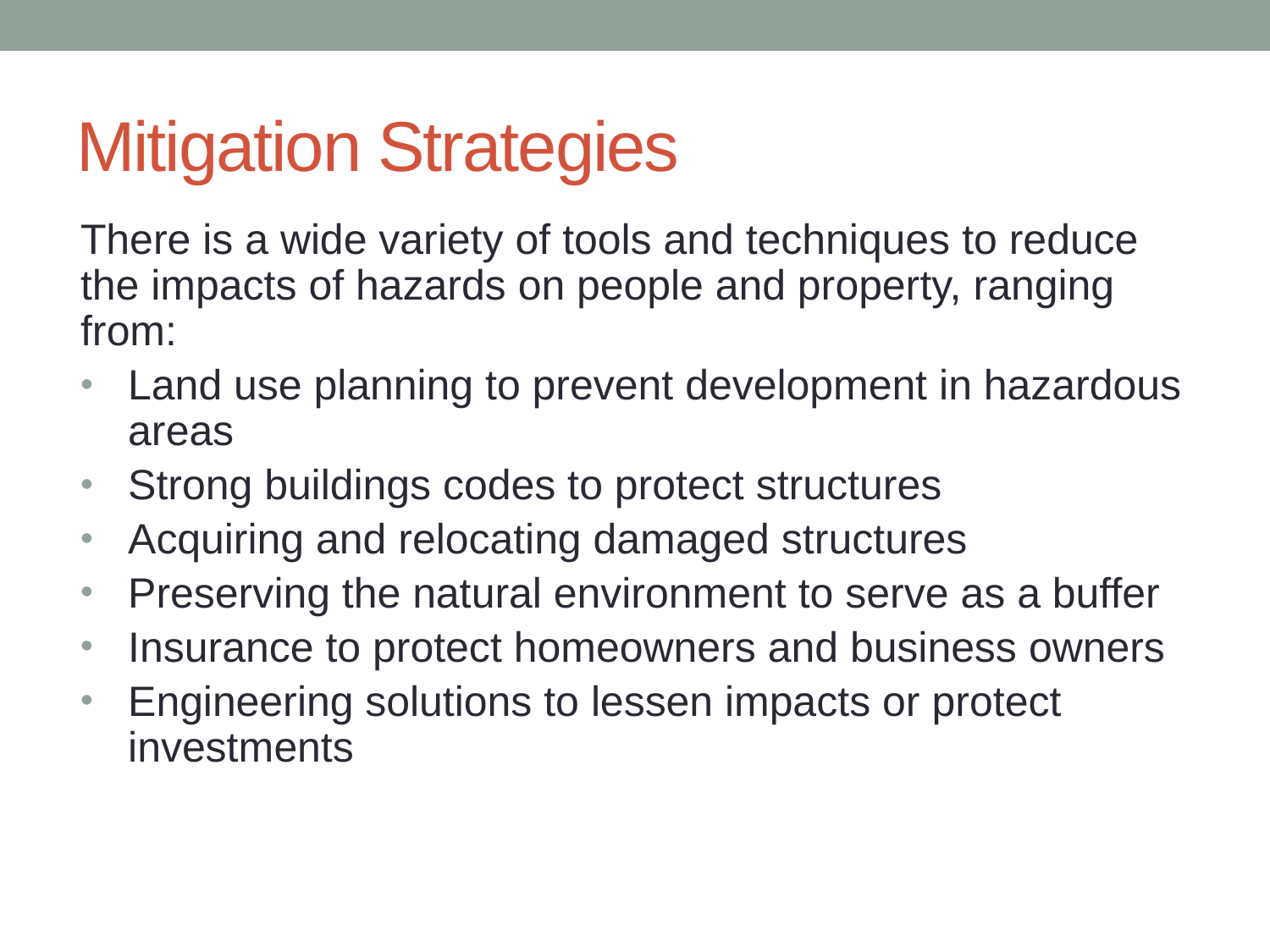

# Mitigation Strategies
There is a wide variety of tools and techniques to reduce the impacts of hazards on people and property, ranging from:
Land use planning to prevent development in hazardous areas
Strong buildings codes to protect structures
Acquiring and relocating damaged structures
Preserving the natural environment to serve as a buffer
Insurance to protect homeowners and business owners
Engineering solutions to lessen impacts or protect investments